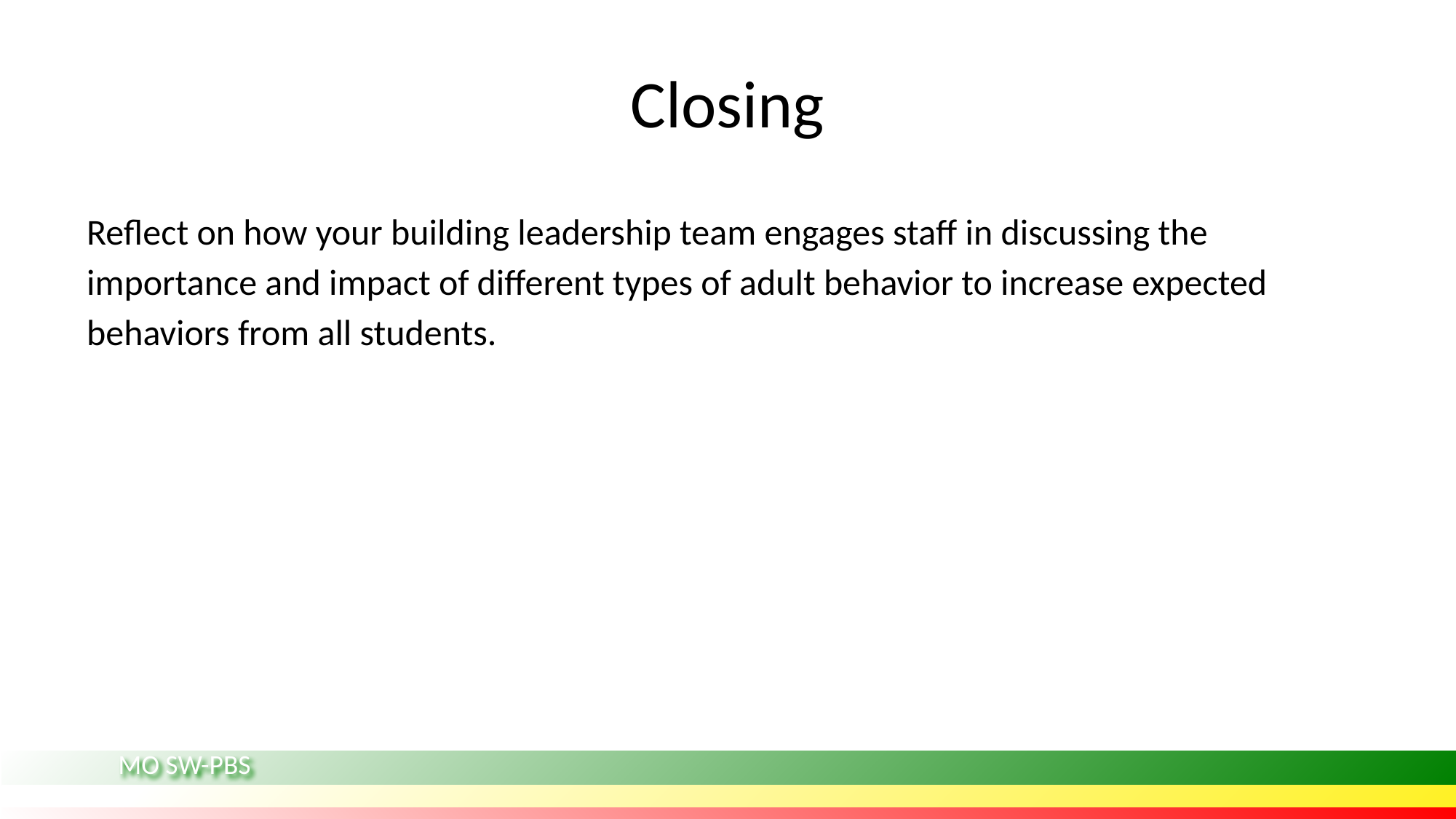

# Closing
Reflect on how your building leadership team engages staff in discussing the importance and impact of different types of adult behavior to increase expected behaviors from all students.